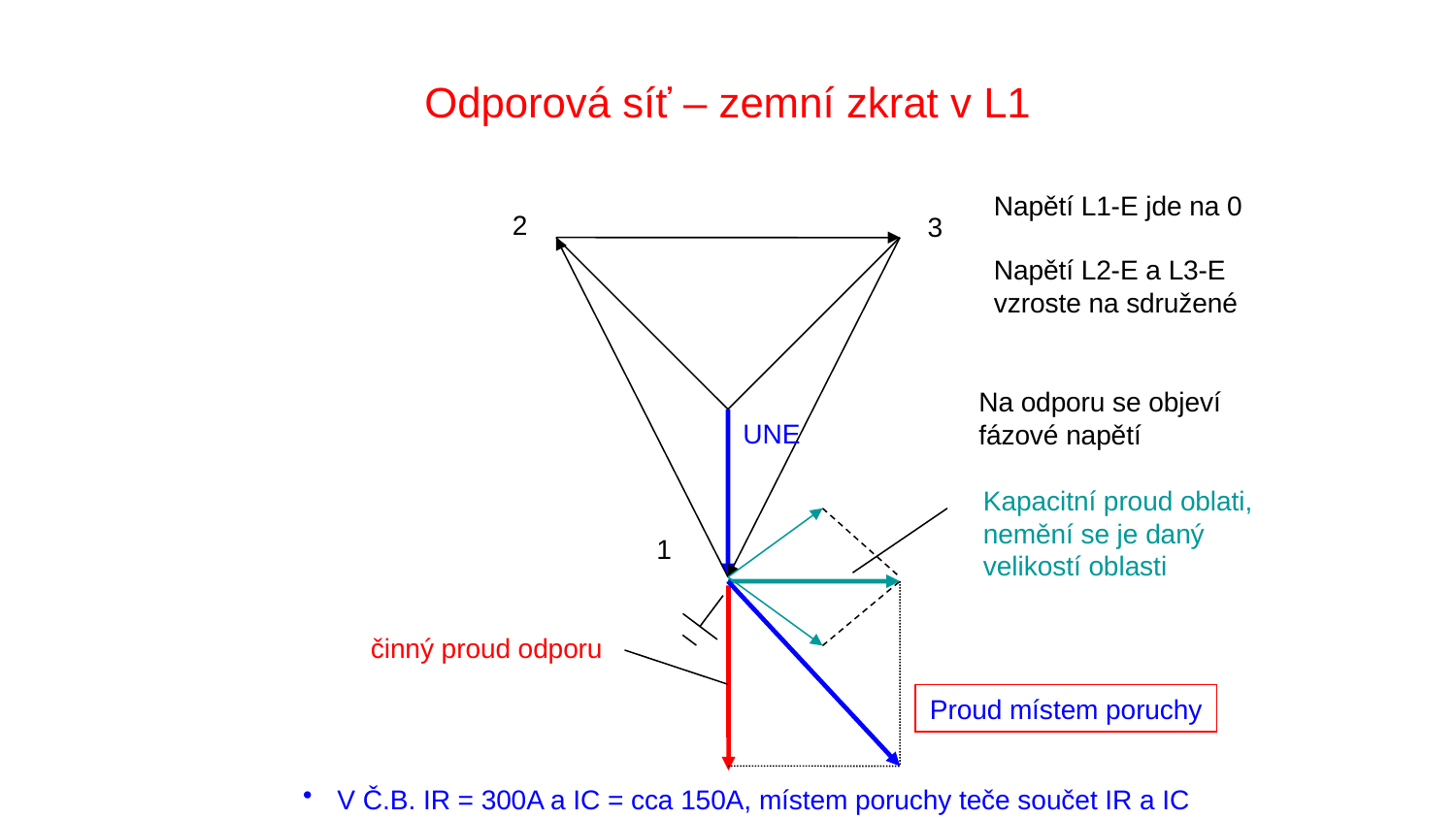

# Odporová síť – zemní zkrat v L1
Napětí L1-E jde na 0
2
3

Napětí L2-E a L3-E
vzroste na sdružené

Na odporu se objeví
fázové napětí

UNE
Kapacitní proud oblati,
nemění se je daný
velikostí oblasti

1

činný proud odporu

Proud místem poruchy

V Č.B. IR = 300A a IC = cca 150A, místem poruchy teče součet IR a IC